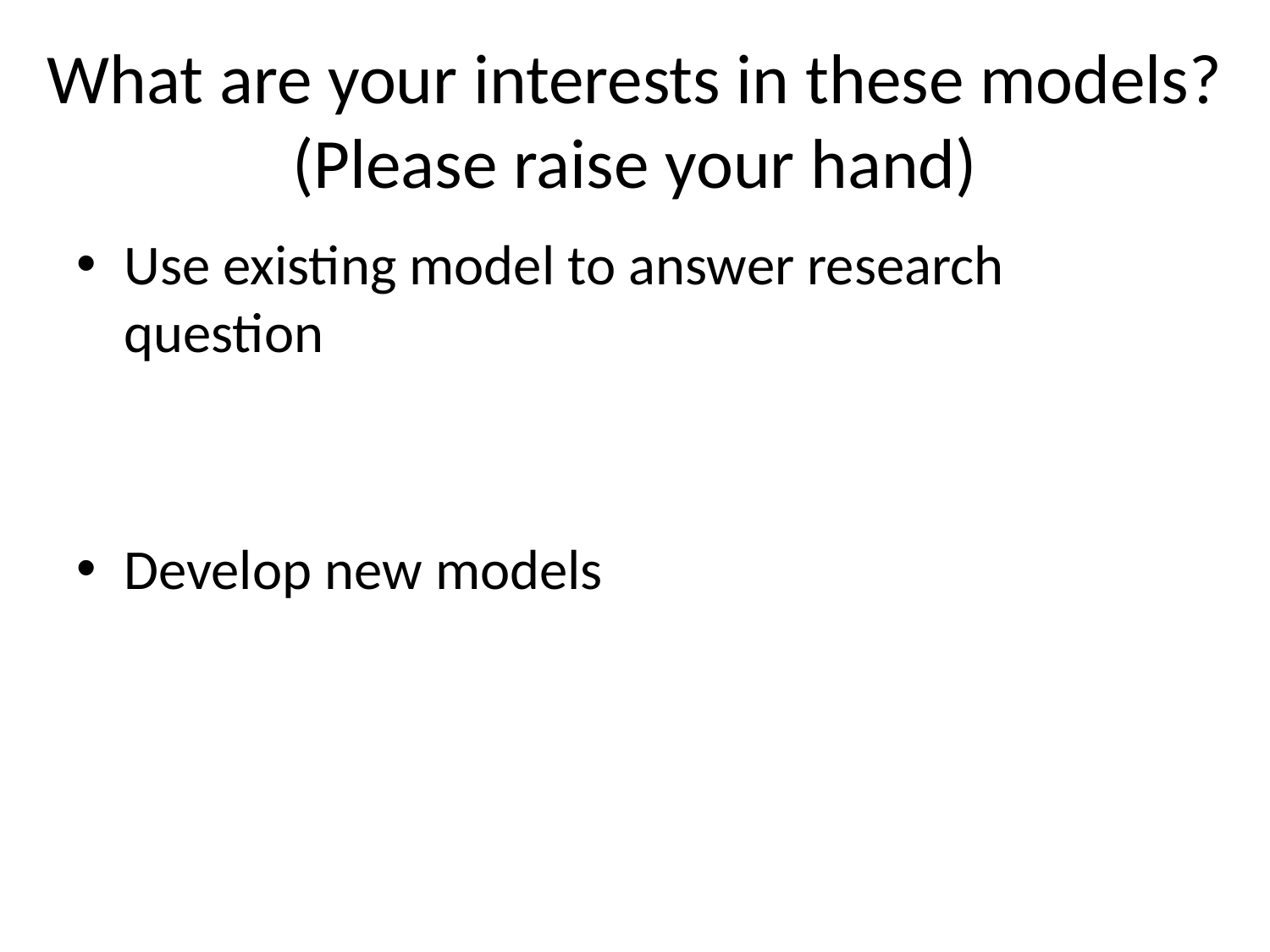

# What are your interests in these models? (Please raise your hand)
Use existing model to answer research question

Develop new models